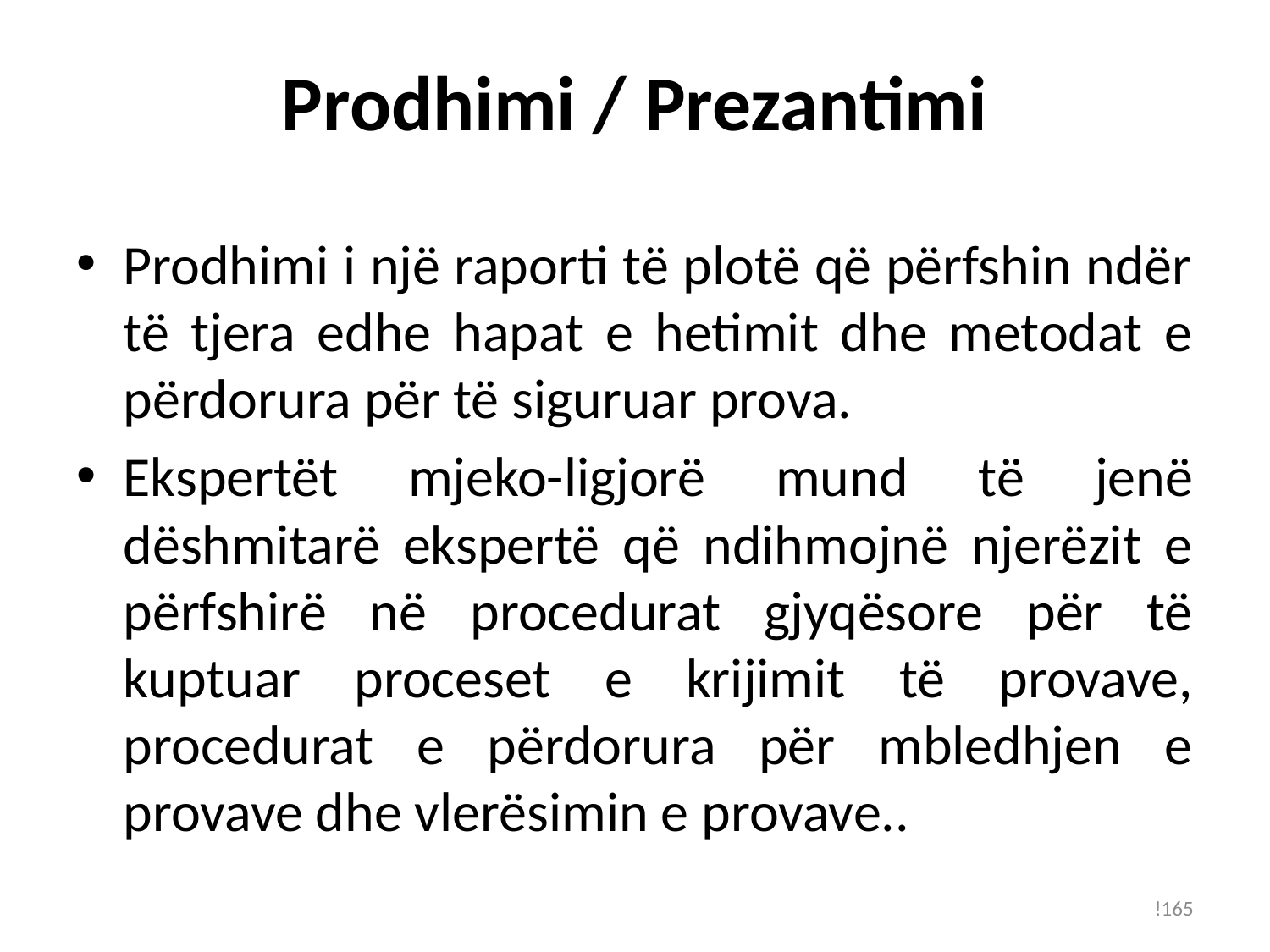

# Prodhimi / Prezantimi
Prodhimi i një raporti të plotë që përfshin ndër të tjera edhe hapat e hetimit dhe metodat e përdorura për të siguruar prova.
Ekspertët mjeko-ligjorë mund të jenë dëshmitarë ekspertë që ndihmojnë njerëzit e përfshirë në procedurat gjyqësore për të kuptuar proceset e krijimit të provave, procedurat e përdorura për mbledhjen e provave dhe vlerësimin e provave..

!165